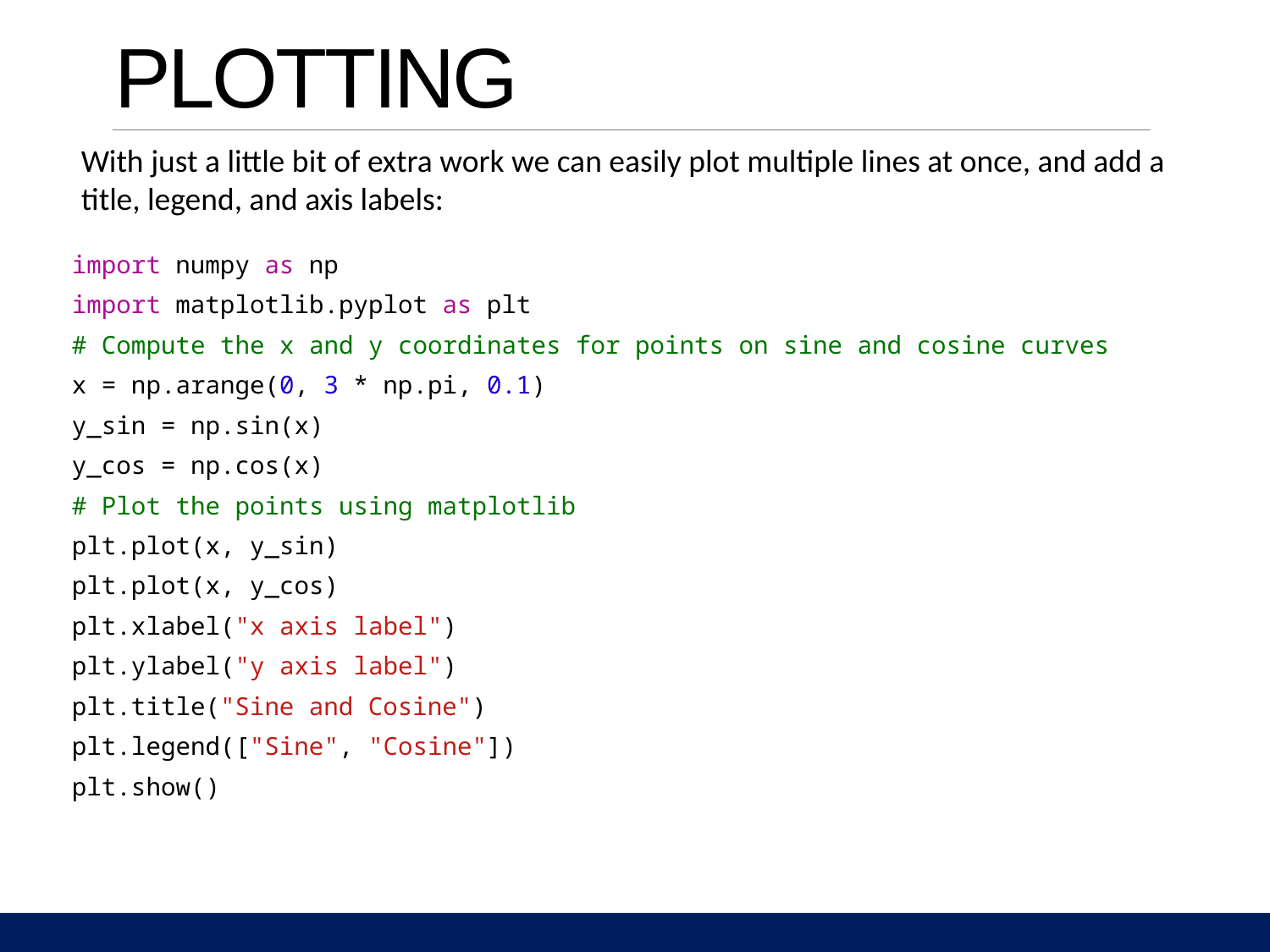

# PLOTTING

With just a little bit of extra work we can easily plot multiple lines at once, and add a title, legend, and axis labels:
import numpy as np
import matplotlib.pyplot as plt
# Compute the x and y coordinates for points on sine and cosine curves
x = np.arange(0, 3 * np.pi, 0.1)
y_sin = np.sin(x)
y_cos = np.cos(x)
# Plot the points using matplotlib
plt.plot(x, y_sin)
plt.plot(x, y_cos)
plt.xlabel("x axis label")
plt.ylabel("y axis label")
plt.title("Sine and Cosine")
plt.legend(["Sine", "Cosine"])
plt.show()